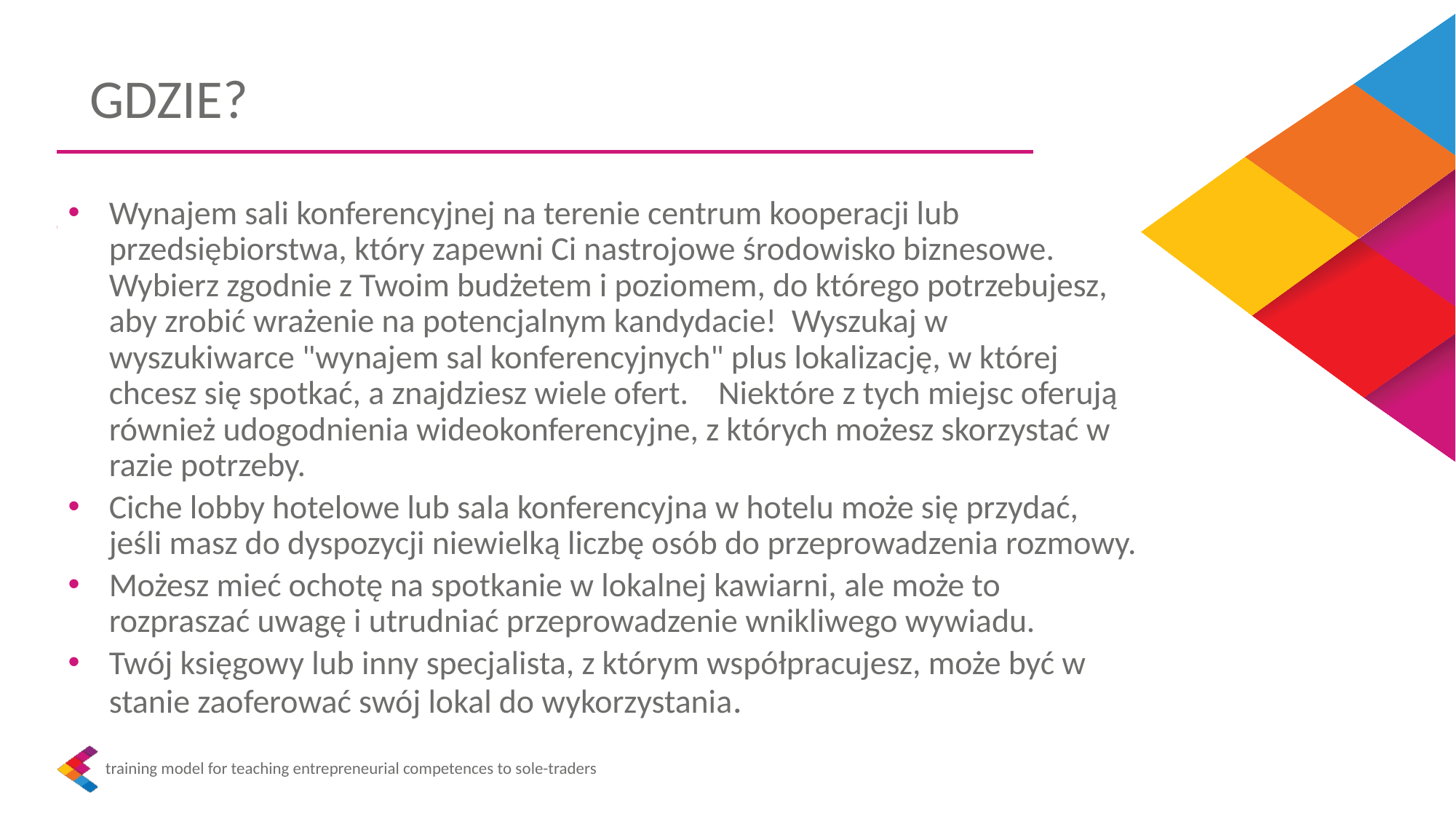

GDZIE?
Wynajem sali konferencyjnej na terenie centrum kooperacji lub przedsiębiorstwa, który zapewni Ci nastrojowe środowisko biznesowe. Wybierz zgodnie z Twoim budżetem i poziomem, do którego potrzebujesz, aby zrobić wrażenie na potencjalnym kandydacie!  Wyszukaj w wyszukiwarce "wynajem sal konferencyjnych" plus lokalizację, w której chcesz się spotkać, a znajdziesz wiele ofert.    Niektóre z tych miejsc oferują również udogodnienia wideokonferencyjne, z których możesz skorzystać w razie potrzeby.
Ciche lobby hotelowe lub sala konferencyjna w hotelu może się przydać, jeśli masz do dyspozycji niewielką liczbę osób do przeprowadzenia rozmowy.
Możesz mieć ochotę na spotkanie w lokalnej kawiarni, ale może to rozpraszać uwagę i utrudniać przeprowadzenie wnikliwego wywiadu.
Twój księgowy lub inny specjalista, z którym współpracujesz, może być w stanie zaoferować swój lokal do wykorzystania.